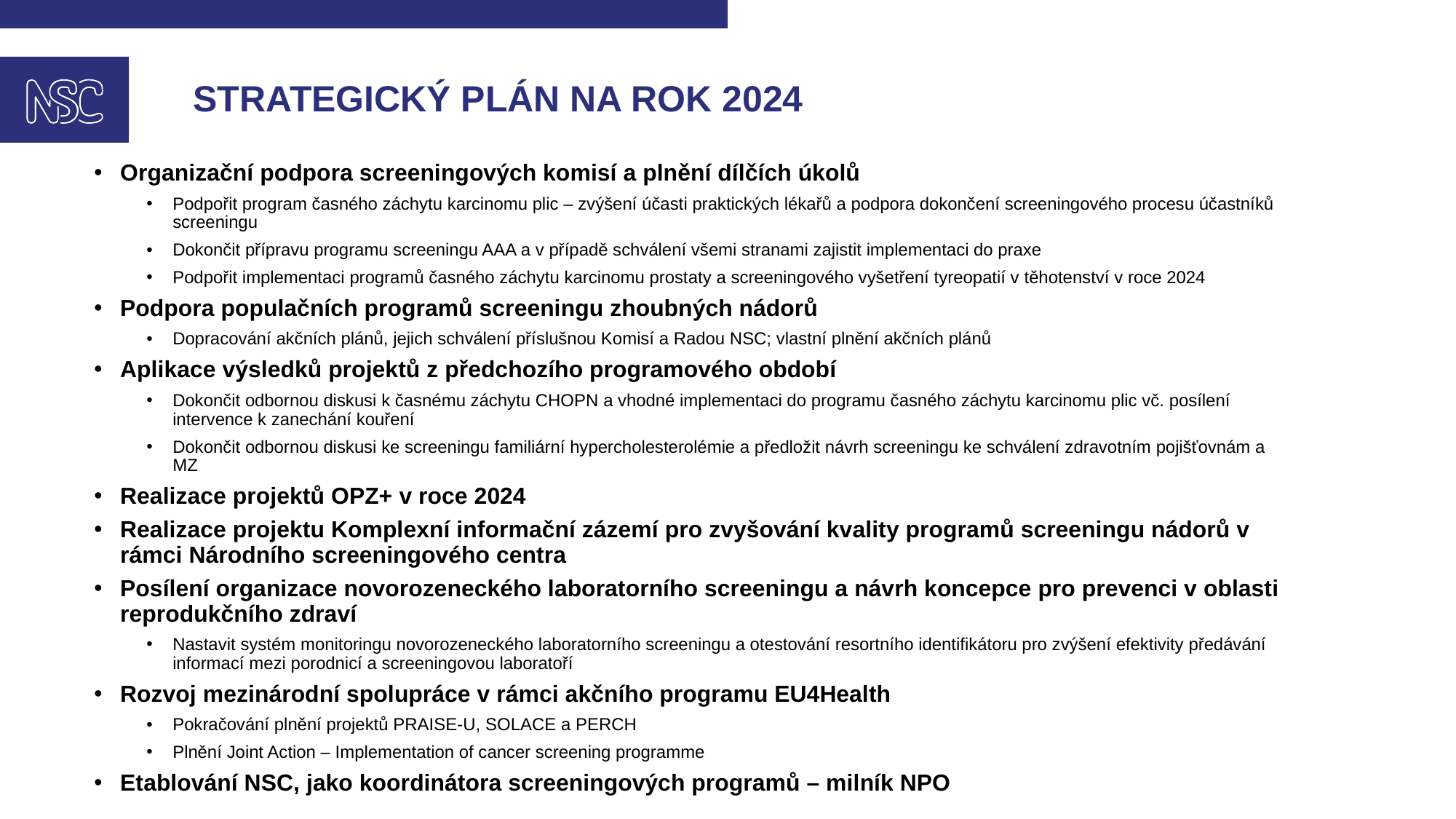

# Strategický Plán na rok 2024
Organizační podpora screeningových komisí a plnění dílčích úkolů
Podpořit program časného záchytu karcinomu plic – zvýšení účasti praktických lékařů a podpora dokončení screeningového procesu účastníků screeningu
Dokončit přípravu programu screeningu AAA a v případě schválení všemi stranami zajistit implementaci do praxe
Podpořit implementaci programů časného záchytu karcinomu prostaty a screeningového vyšetření tyreopatií v těhotenství v roce 2024
Podpora populačních programů screeningu zhoubných nádorů
Dopracování akčních plánů, jejich schválení příslušnou Komisí a Radou NSC; vlastní plnění akčních plánů
Aplikace výsledků projektů z předchozího programového období
Dokončit odbornou diskusi k časnému záchytu CHOPN a vhodné implementaci do programu časného záchytu karcinomu plic vč. posílení intervence k zanechání kouření
Dokončit odbornou diskusi ke screeningu familiární hypercholesterolémie a předložit návrh screeningu ke schválení zdravotním pojišťovnám a MZ
Realizace projektů OPZ+ v roce 2024
Realizace projektu Komplexní informační zázemí pro zvyšování kvality programů screeningu nádorů v rámci Národního screeningového centra
Posílení organizace novorozeneckého laboratorního screeningu a návrh koncepce pro prevenci v oblasti reprodukčního zdraví
Nastavit systém monitoringu novorozeneckého laboratorního screeningu a otestování resortního identifikátoru pro zvýšení efektivity předávání informací mezi porodnicí a screeningovou laboratoří
Rozvoj mezinárodní spolupráce v rámci akčního programu EU4Health
Pokračování plnění projektů PRAISE-U, SOLACE a PERCH
Plnění Joint Action – Implementation of cancer screening programme
Etablování NSC, jako koordinátora screeningových programů – milník NPO